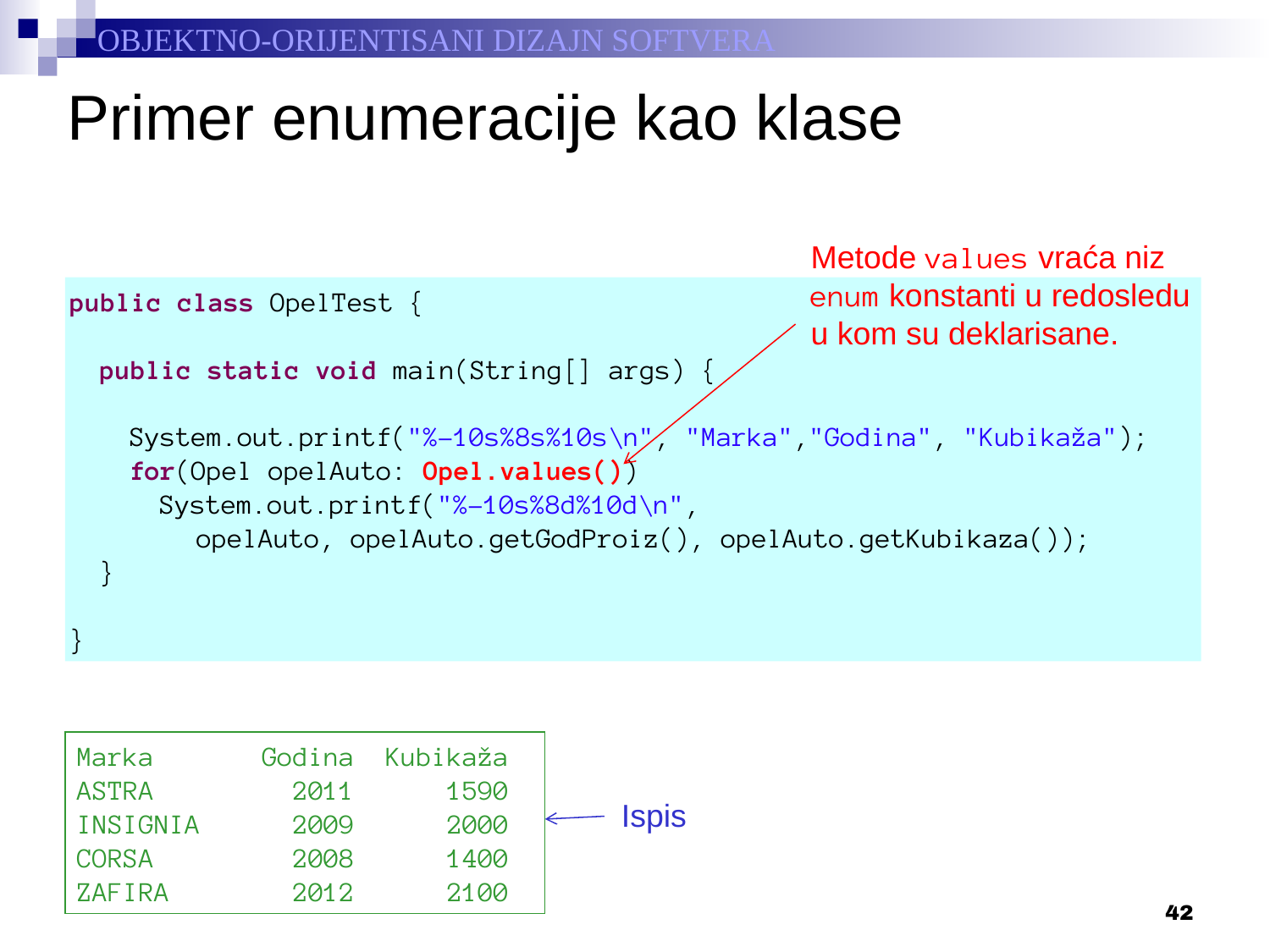

# Primer enumeracije kao klase
Metode values vraća niz enum konstanti u redosledu u kom su deklarisane.
public class OpelTest {

	public static void main(String[] args) {

		System.out.printf("%-10s%8s%10s\n", "Marka","Godina", "Kubikaža");
		for(Opel opelAuto: Opel.values())
			System.out.printf("%-10s%8d%10d\n",
					opelAuto, opelAuto.getGodProiz(), opelAuto.getKubikaza());
	}

}
Marka       Godina  Kubikaža
ASTRA         2011      1590
INSIGNIA      2009      2000
CORSA         2008      1400
ZAFIRA        2012      2100
Ispis
42